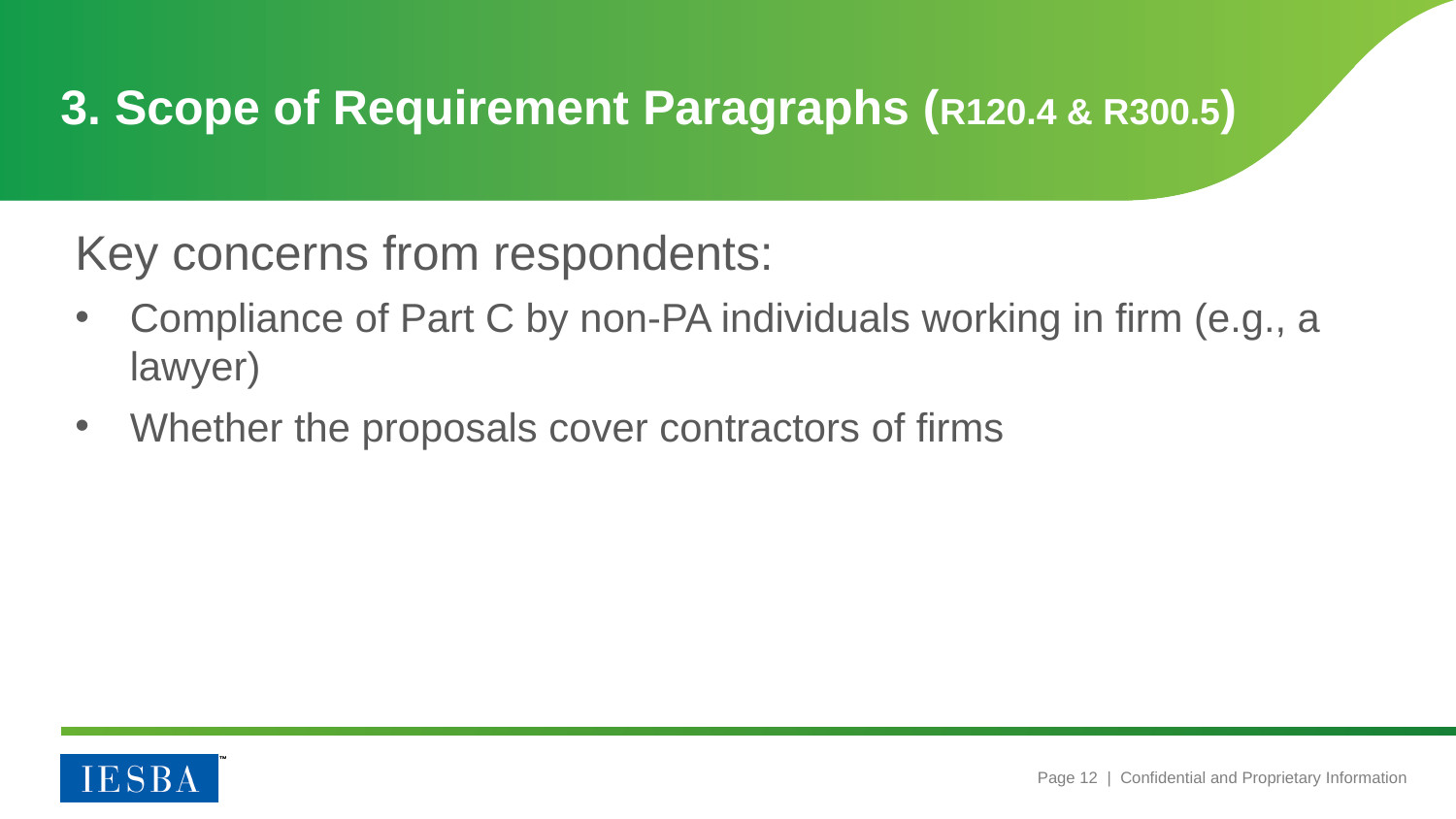

# 3. Scope of Requirement Paragraphs (R120.4 & R300.5)
Key concerns from respondents:
Compliance of Part C by non-PA individuals working in firm (e.g., a lawyer)
Whether the proposals cover contractors of firms